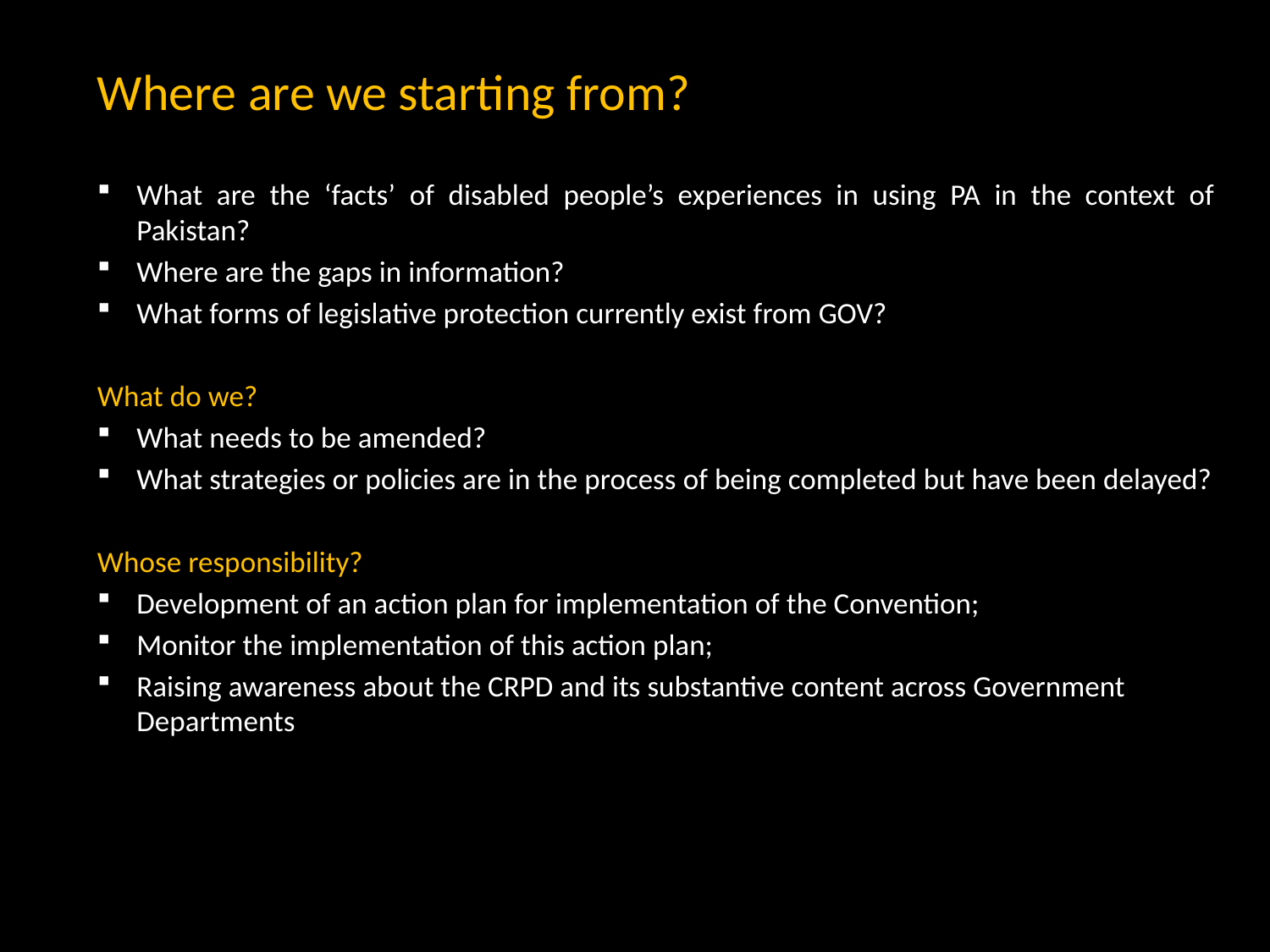

# Where are we starting from?
What are the ‘facts’ of disabled people’s experiences in using PA in the context of Pakistan?
Where are the gaps in information?
What forms of legislative protection currently exist from GOV?

What do we?
What needs to be amended?
What strategies or policies are in the process of being completed but have been delayed?

Whose responsibility?
Development of an action plan for implementation of the Convention;
Monitor the implementation of this action plan;
Raising awareness about the CRPD and its substantive content across Government Departments